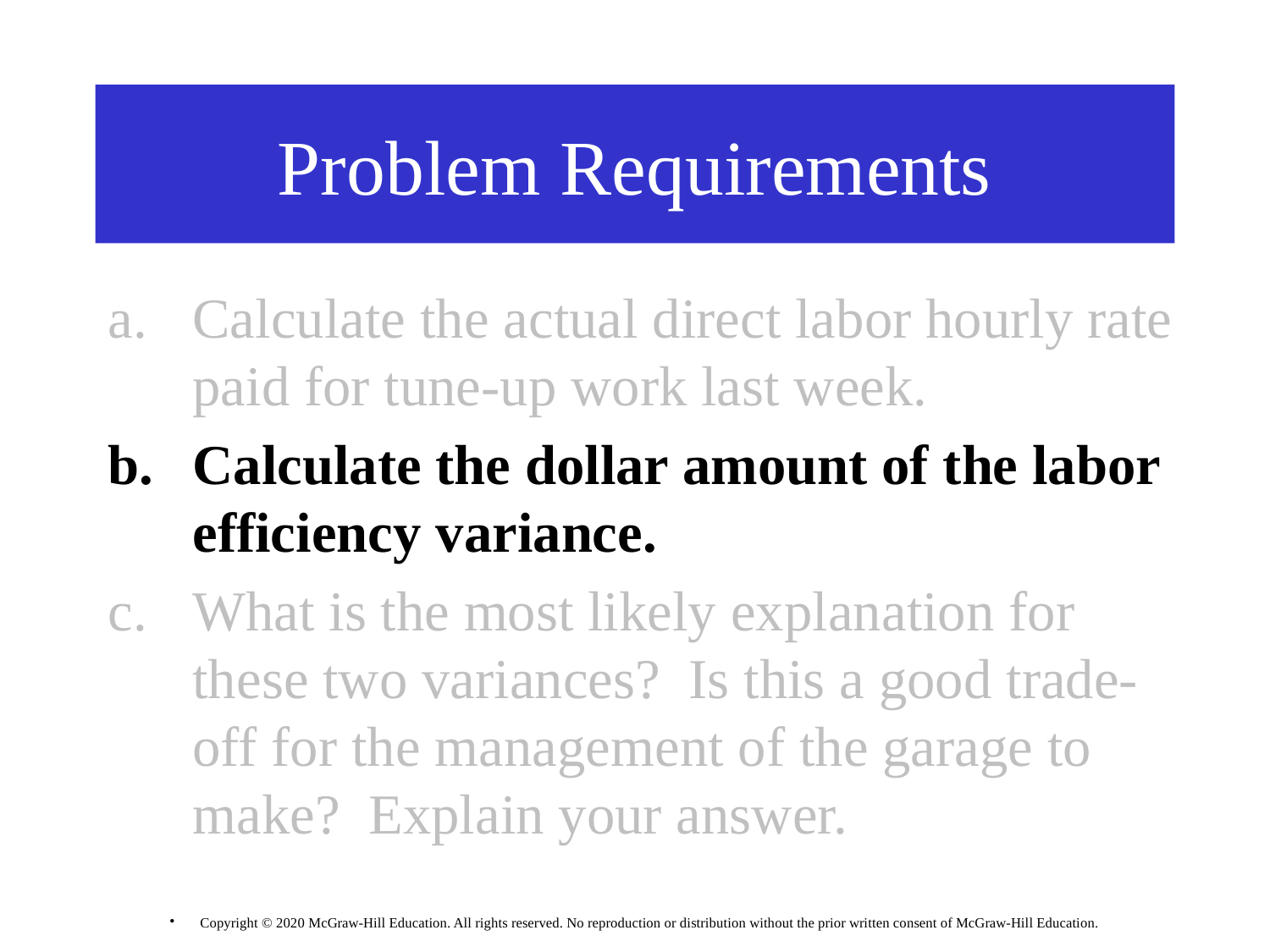

# Problem Requirements
Calculate the actual direct labor hourly rate paid for tune-up work last week.
Calculate the dollar amount of the labor efficiency variance.
What is the most likely explanation for these two variances?  Is this a good trade-off for the management of the garage to make?  Explain your answer.